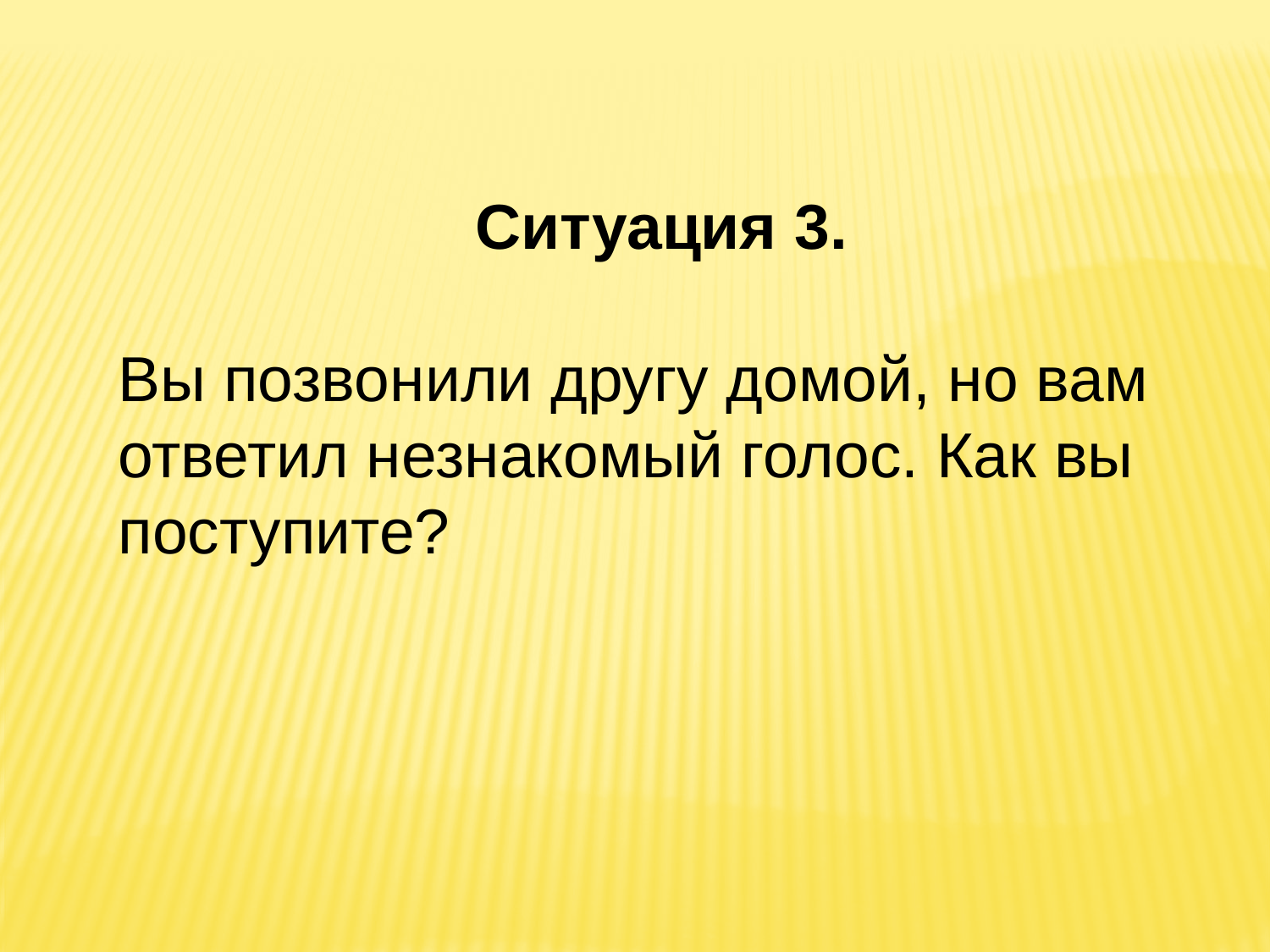

Ситуация 3.

Вы позвонили другу домой, но вам ответил незнакомый голос. Как вы поступите?